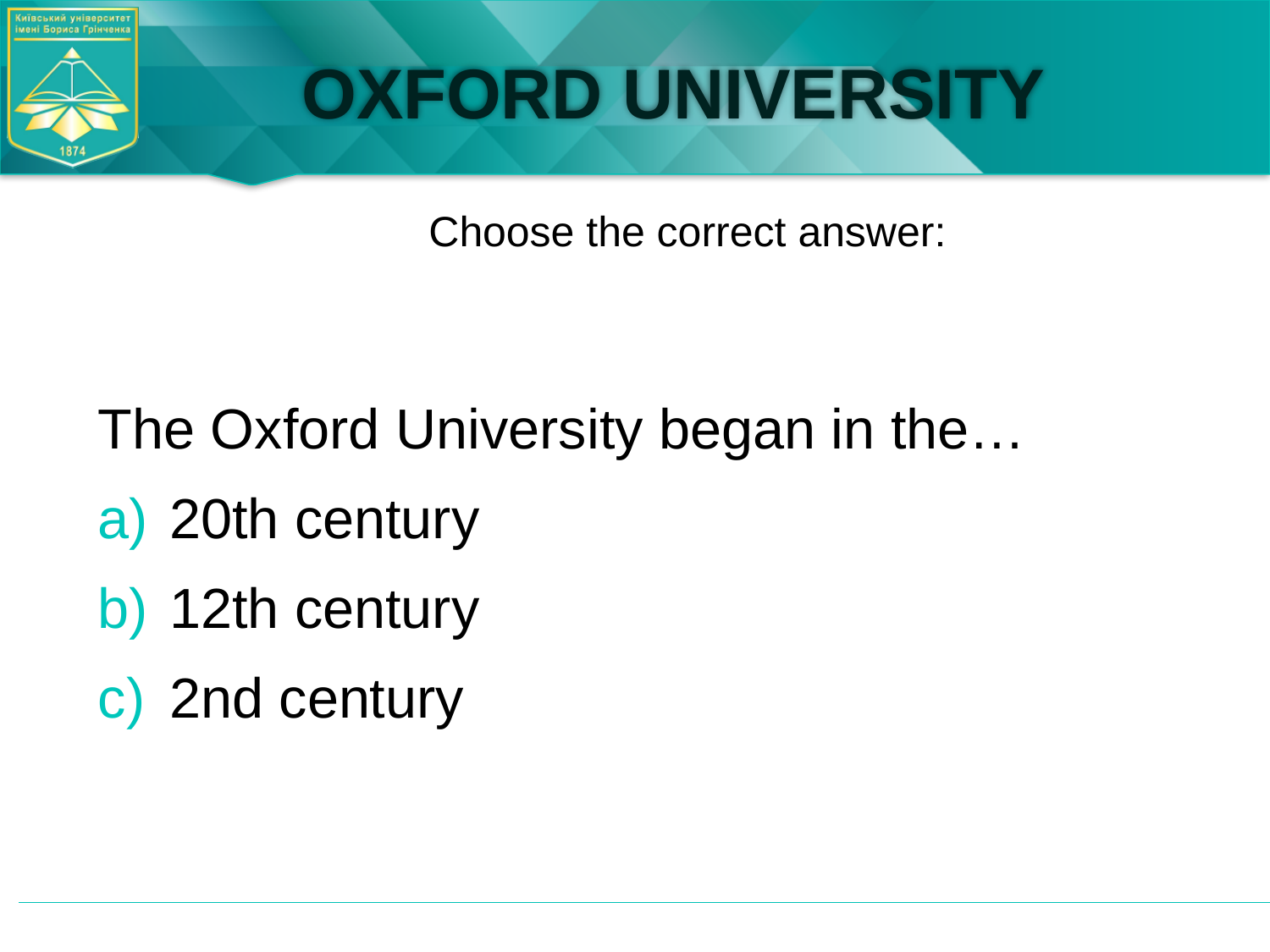

# OXFORD UNIVERSITY
Choose the correct answer:
The Oxford University began in the…
20th century
12th century
2nd century